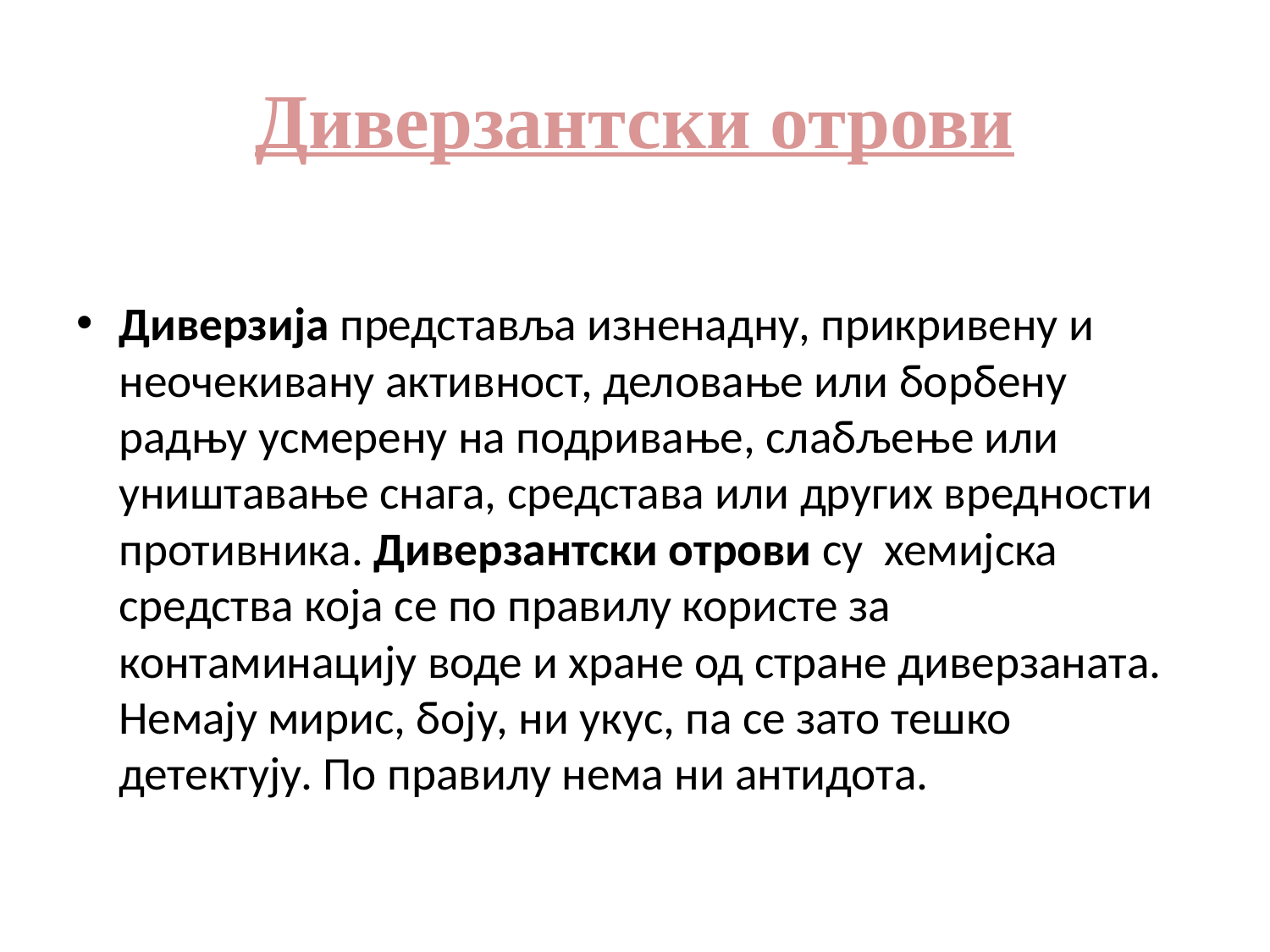

# Диверзантски отрови

Диверзија представља изненадну, прикривену и неочекивану активност, деловање или борбену радњу усмерену на подривање, слабљење или уништавање снага, средстава или других вредности противника. Диверзантски отрови су  хемијска средства која се по правилу користе за контаминацију воде и хране од стране диверзаната. Немају мирис, боју, ни укус, па се зато тешко детектују. По правилу нема ни антидота.